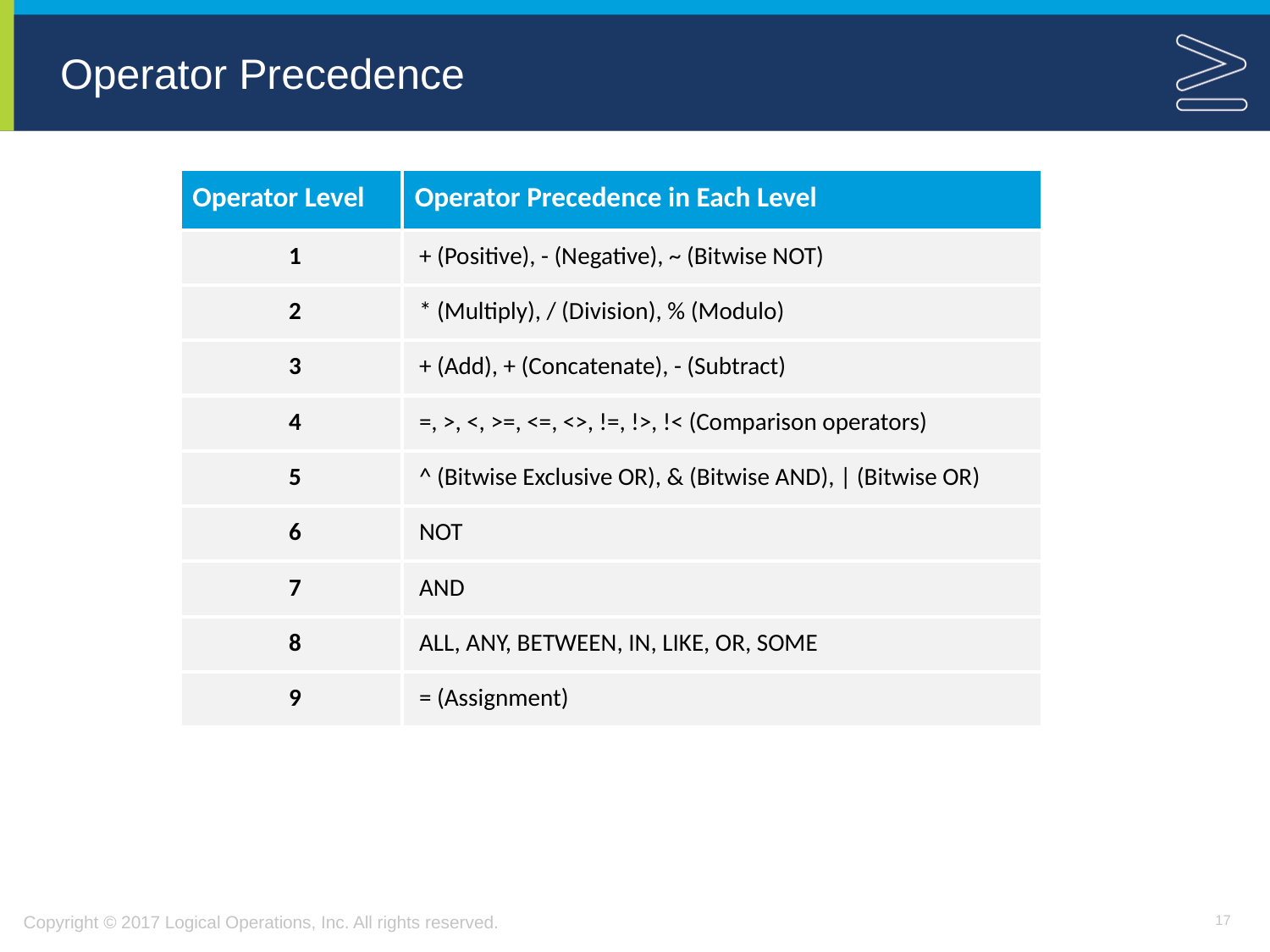

# Operator Precedence
| Operator Level | Operator Precedence in Each Level |
| --- | --- |
| 1 | + (Positive), - (Negative), ~ (Bitwise NOT) |
| 2 | \* (Multiply), / (Division), % (Modulo) |
| 3 | + (Add), + (Concatenate), - (Subtract) |
| 4 | =, >, <, >=, <=, <>, !=, !>, !< (Comparison operators) |
| 5 | ^ (Bitwise Exclusive OR), & (Bitwise AND), | (Bitwise OR) |
| 6 | NOT |
| 7 | AND |
| 8 | ALL, ANY, BETWEEN, IN, LIKE, OR, SOME |
| 9 | = (Assignment) |
17